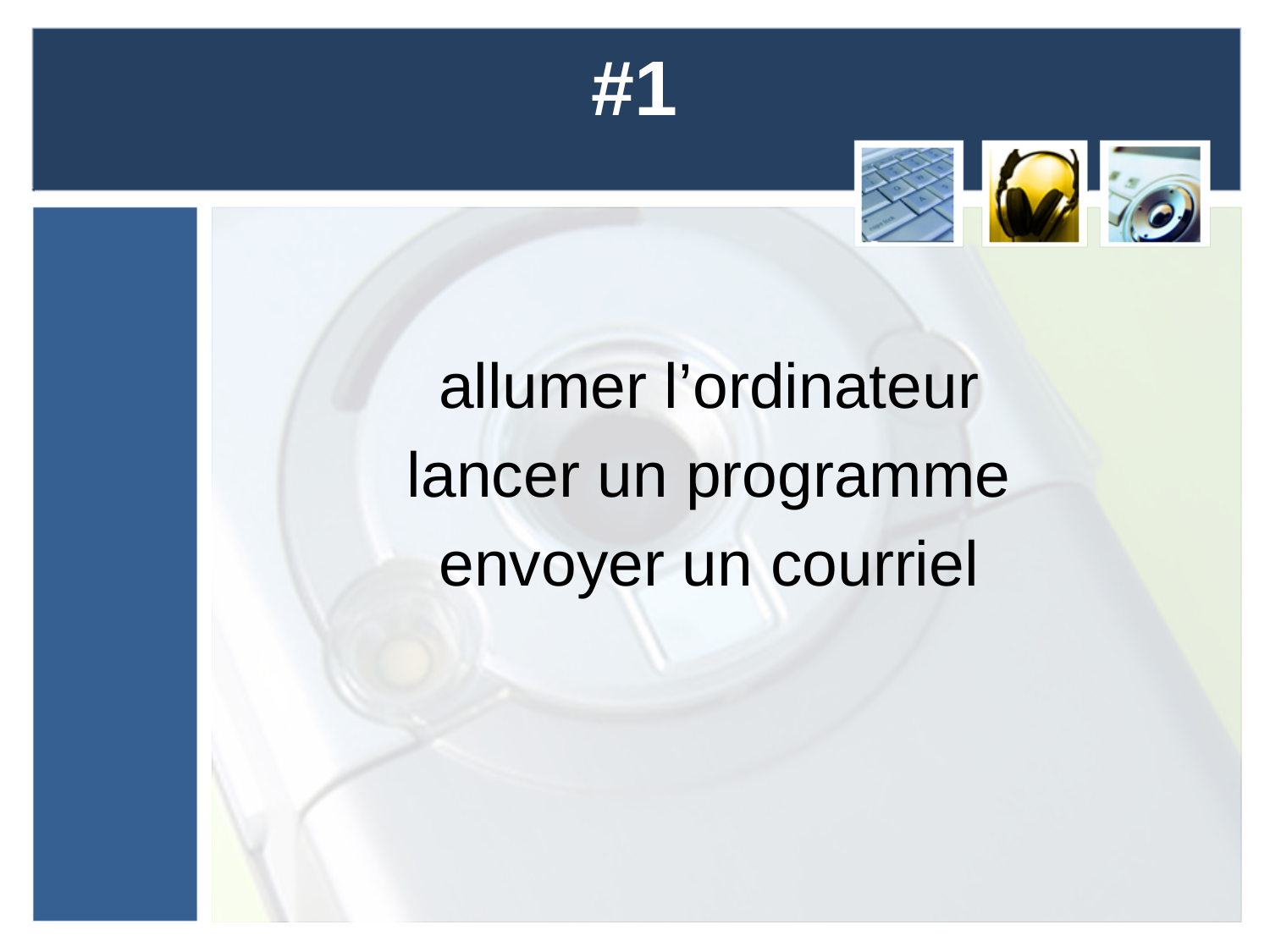

# #1
allumer l’ordinateur
lancer un programme
envoyer un courriel